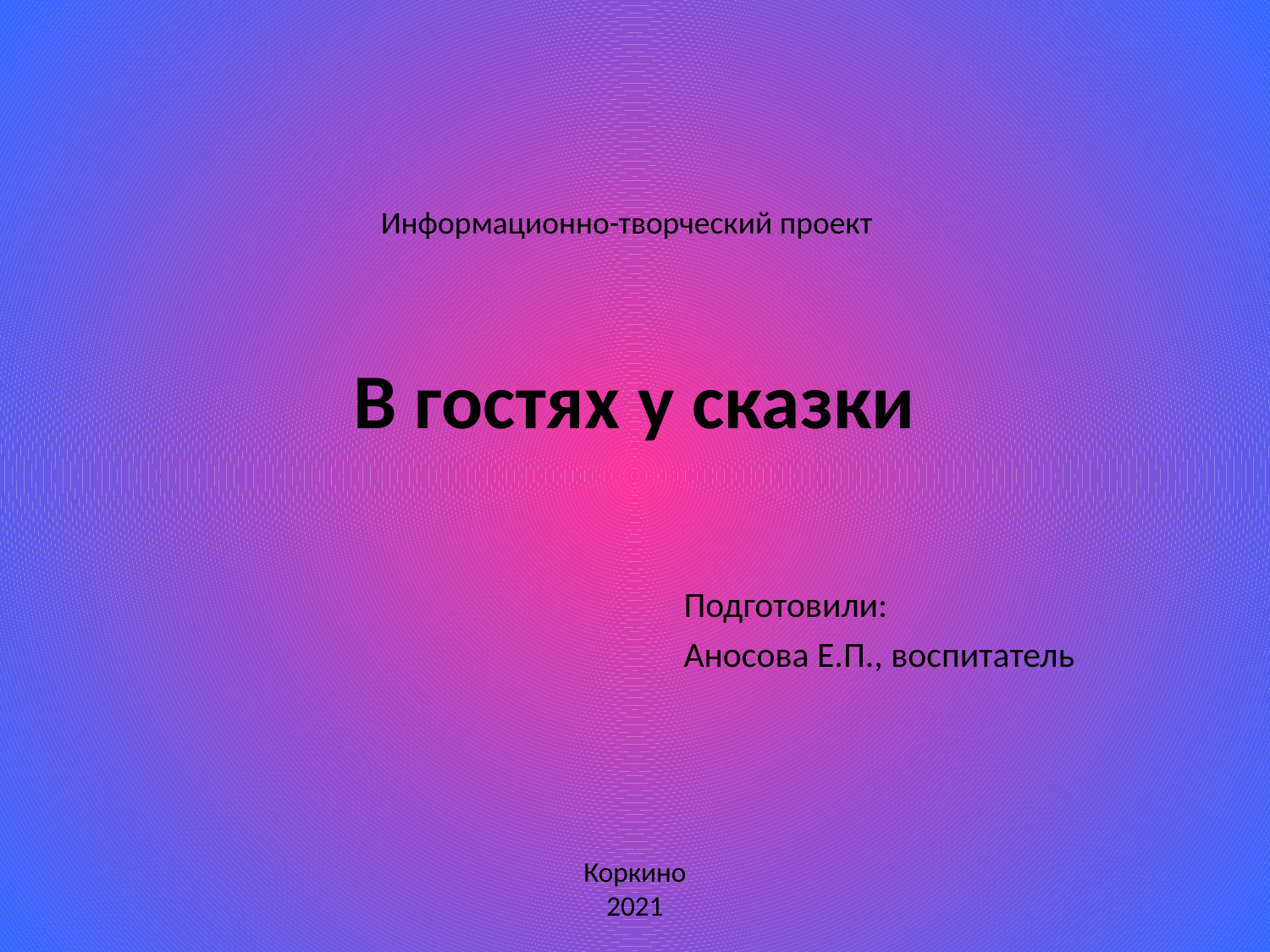

Информационно-творческий проект
# В гостях у сказки
Подготовили:
Аносова Е.П., воспитатель

Коркино
2021